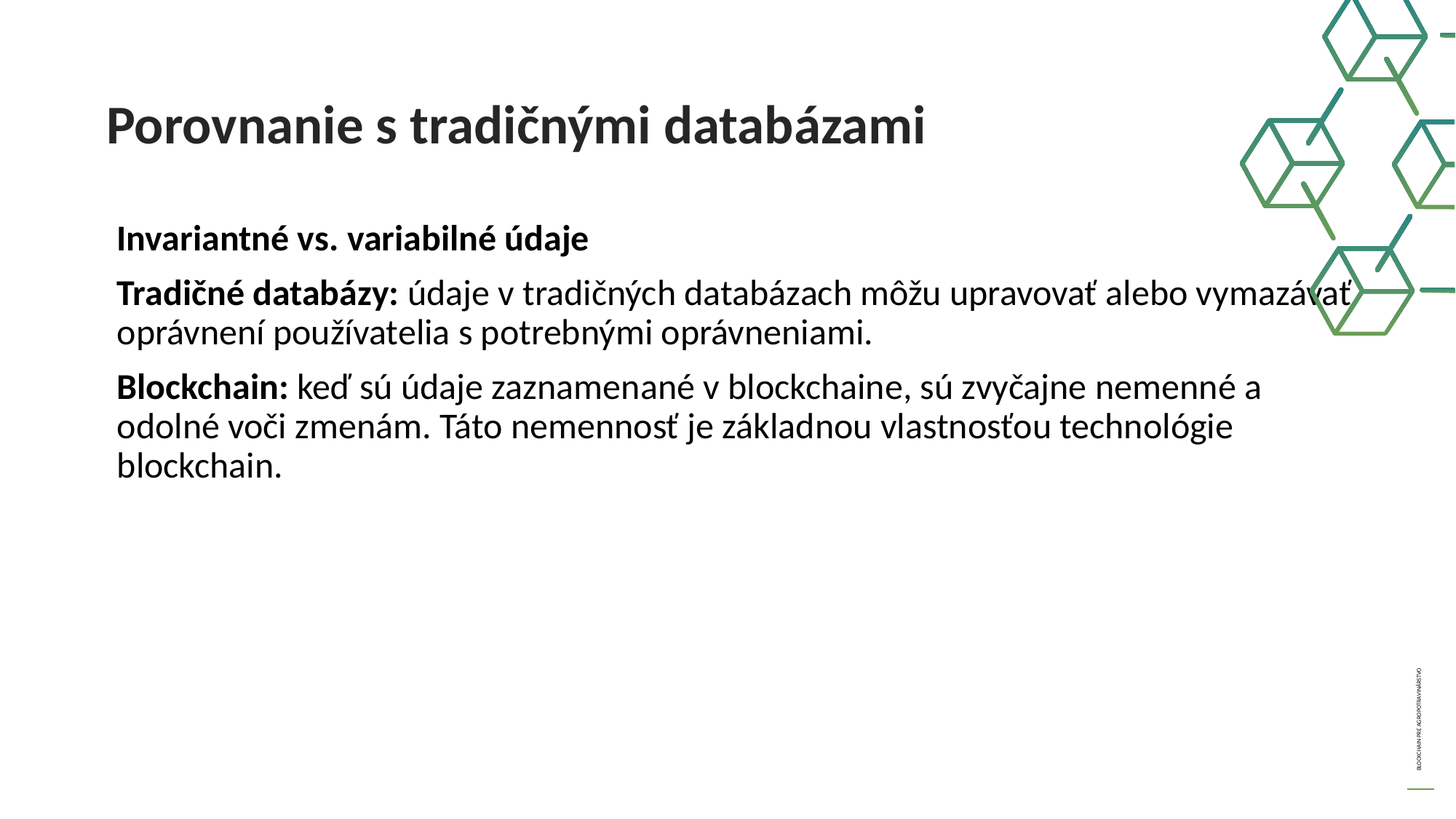

Porovnanie s tradičnými databázami
Invariantné vs. variabilné údaje
Tradičné databázy: údaje v tradičných databázach môžu upravovať alebo vymazávať oprávnení používatelia s potrebnými oprávneniami.
Blockchain: keď sú údaje zaznamenané v blockchaine, sú zvyčajne nemenné a odolné voči zmenám. Táto nemennosť je základnou vlastnosťou technológie blockchain.